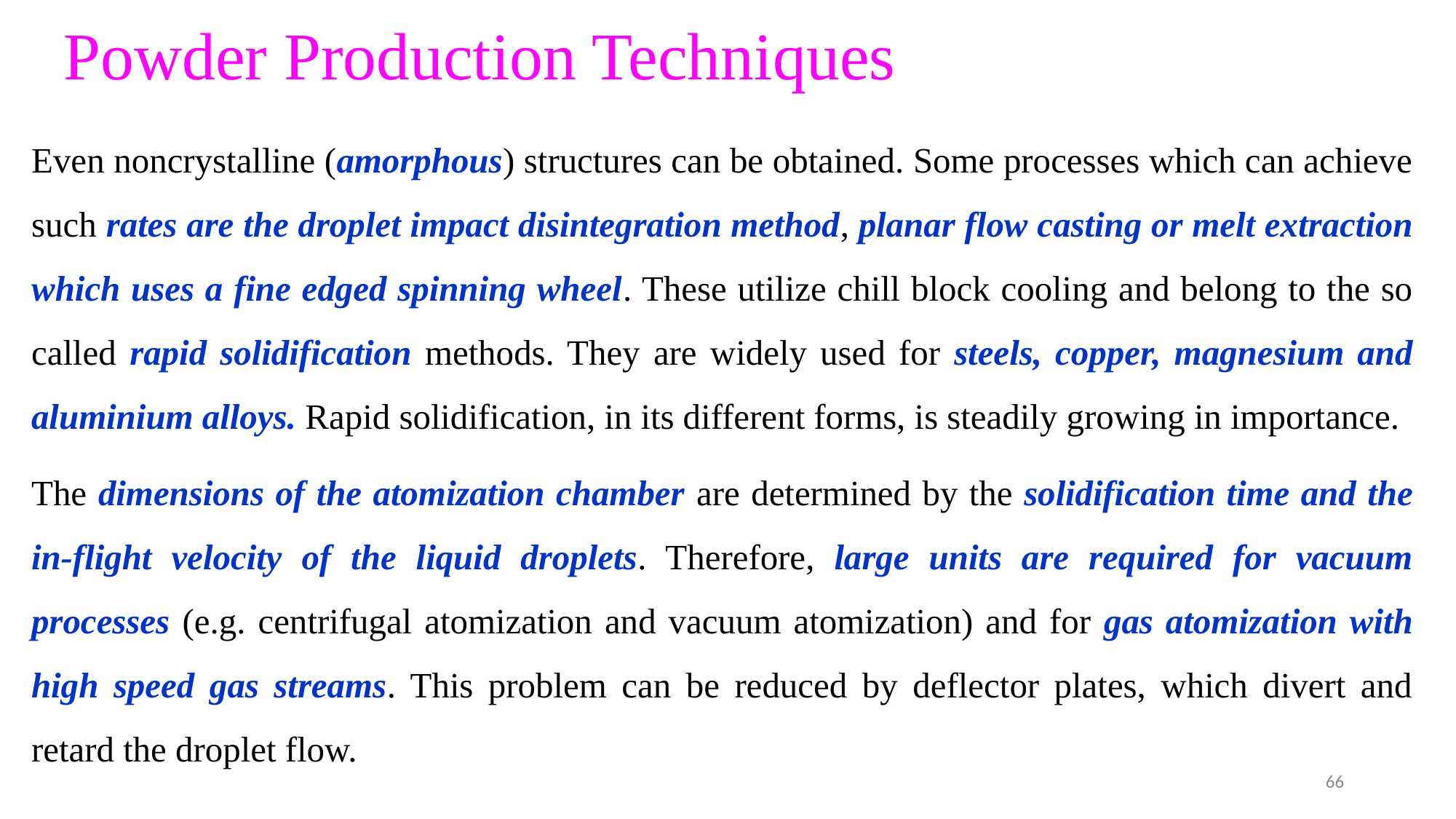

# Powder Production Techniques
Even noncrystalline (amorphous) structures can be obtained. Some processes which can achieve such rates are the droplet impact disintegration method, planar flow casting or melt extraction which uses a fine edged spinning wheel. These utilize chill block cooling and belong to the so called rapid solidification methods. They are widely used for steels, copper, magnesium and aluminium alloys. Rapid solidification, in its different forms, is steadily growing in importance.
The dimensions of the atomization chamber are determined by the solidification time and the in-flight velocity of the liquid droplets. Therefore, large units are required for vacuum processes (e.g. centrifugal atomization and vacuum atomization) and for gas atomization with high speed gas streams. This problem can be reduced by deflector plates, which divert and retard the droplet flow.

66